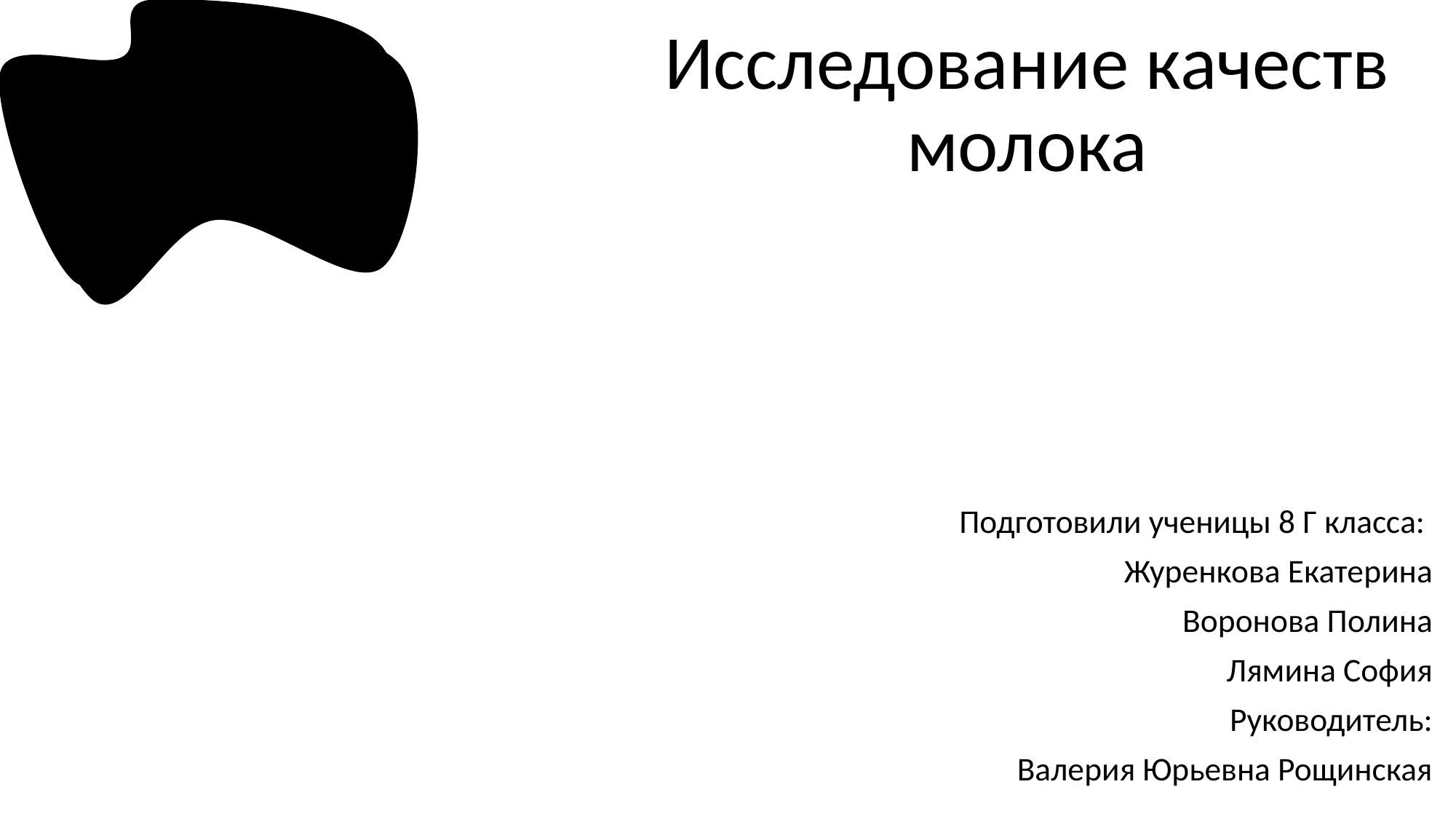

# Исследование качеств молока

Подготовили ученицы 8 Г класса:
Журенкова Екатерина
        Воронова Полина
              Лямина София
Руководитель:
 Валерия Юрьевна Рощинская